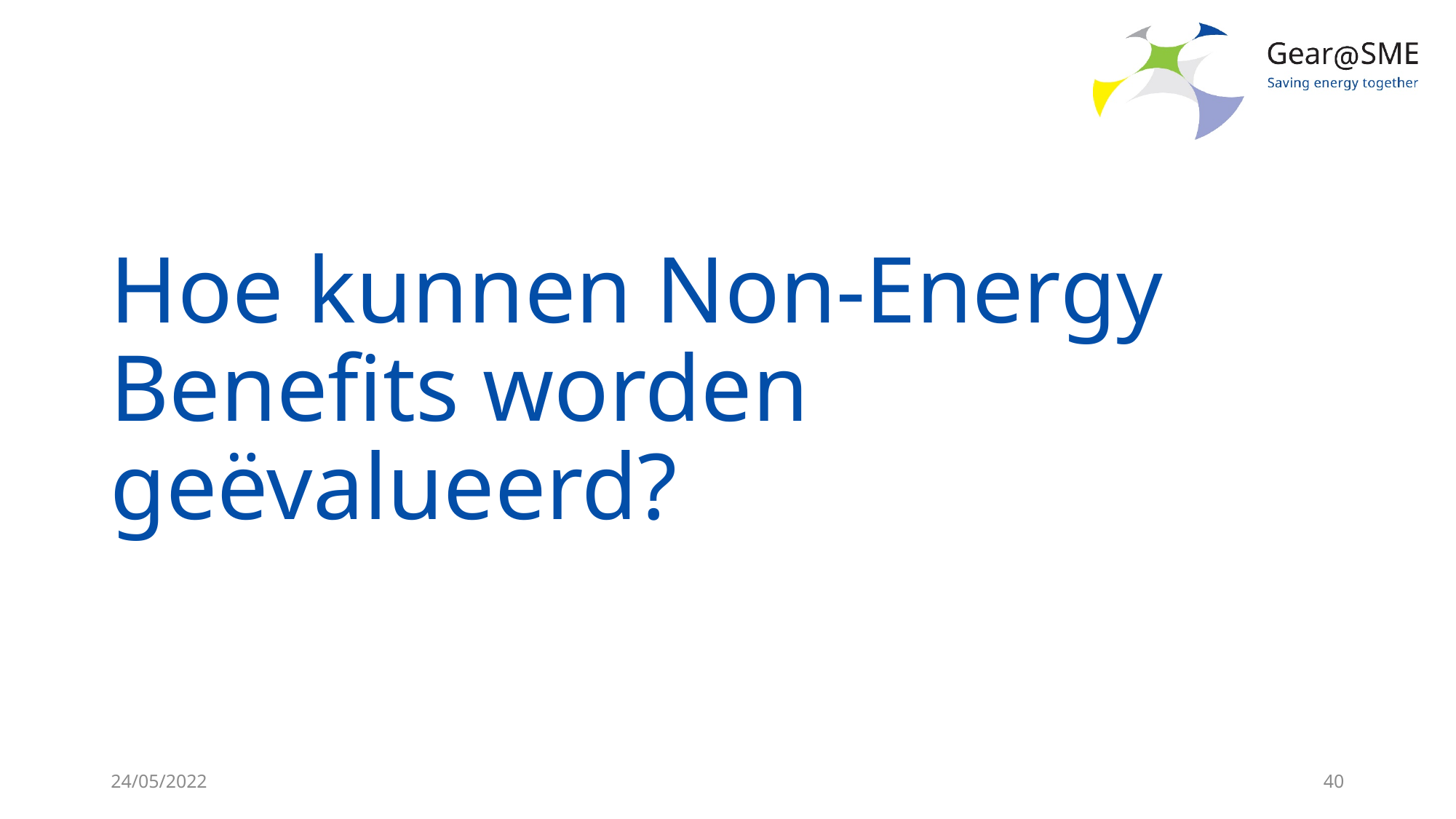

# Hoe kunnen Non-Energy Benefits worden geëvalueerd?

24/05/2022
40